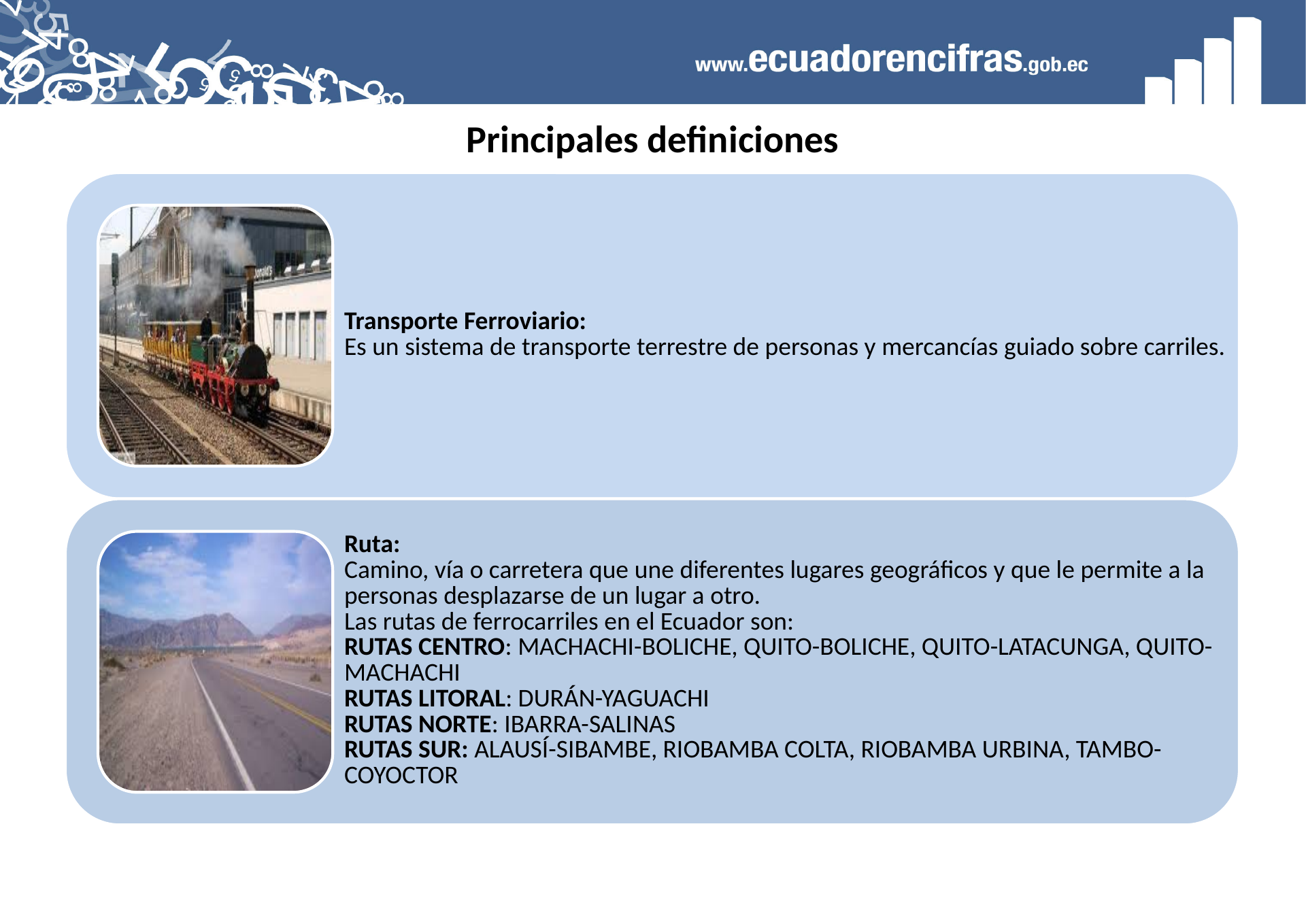

# Principales definiciones
Transporte Ferroviario:
Es un sistema de transporte terrestre de personas y mercancías guiado sobre carriles.
Ruta:
Camino, vía o carretera que une diferentes lugares geográficos y que le permite a la personas desplazarse de un lugar a otro.
Las rutas de ferrocarriles en el Ecuador son:
RUTAS CENTRO: MACHACHI-BOLICHE, QUITO-BOLICHE, QUITO-LATACUNGA, QUITO-MACHACHI
RUTAS LITORAL: DURÁN-YAGUACHI
RUTAS NORTE: IBARRA-SALINAS
RUTAS SUR: ALAUSÍ-SIBAMBE, RIOBAMBA COLTA, RIOBAMBA URBINA, TAMBO-COYOCTOR